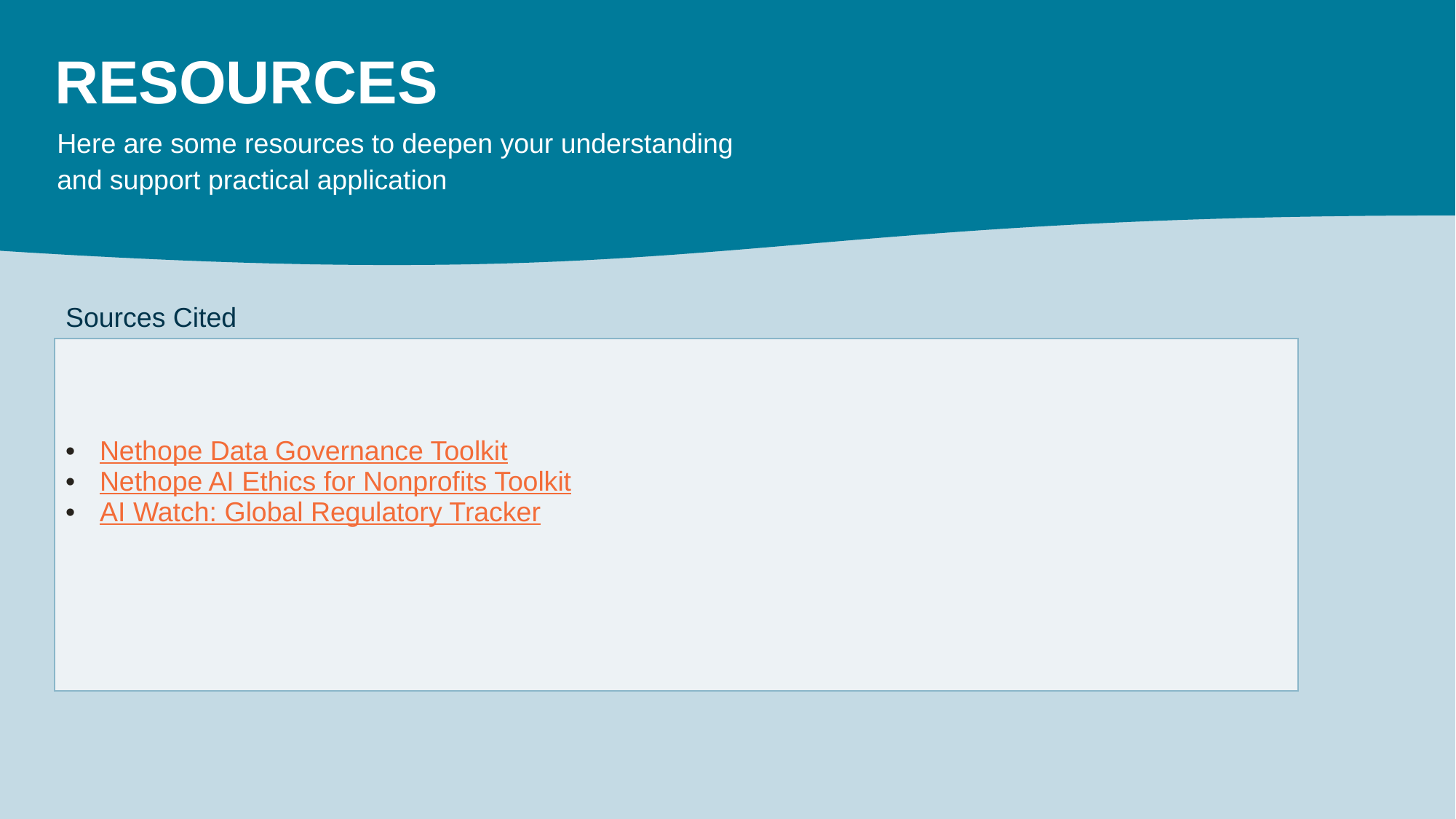

RESOURCES
Here are some resources to deepen your understanding and support practical application
| Sources Cited |
| --- |
| Nethope Data Governance Toolkit Nethope AI Ethics for Nonprofits Toolkit AI Watch: Global Regulatory Tracker |